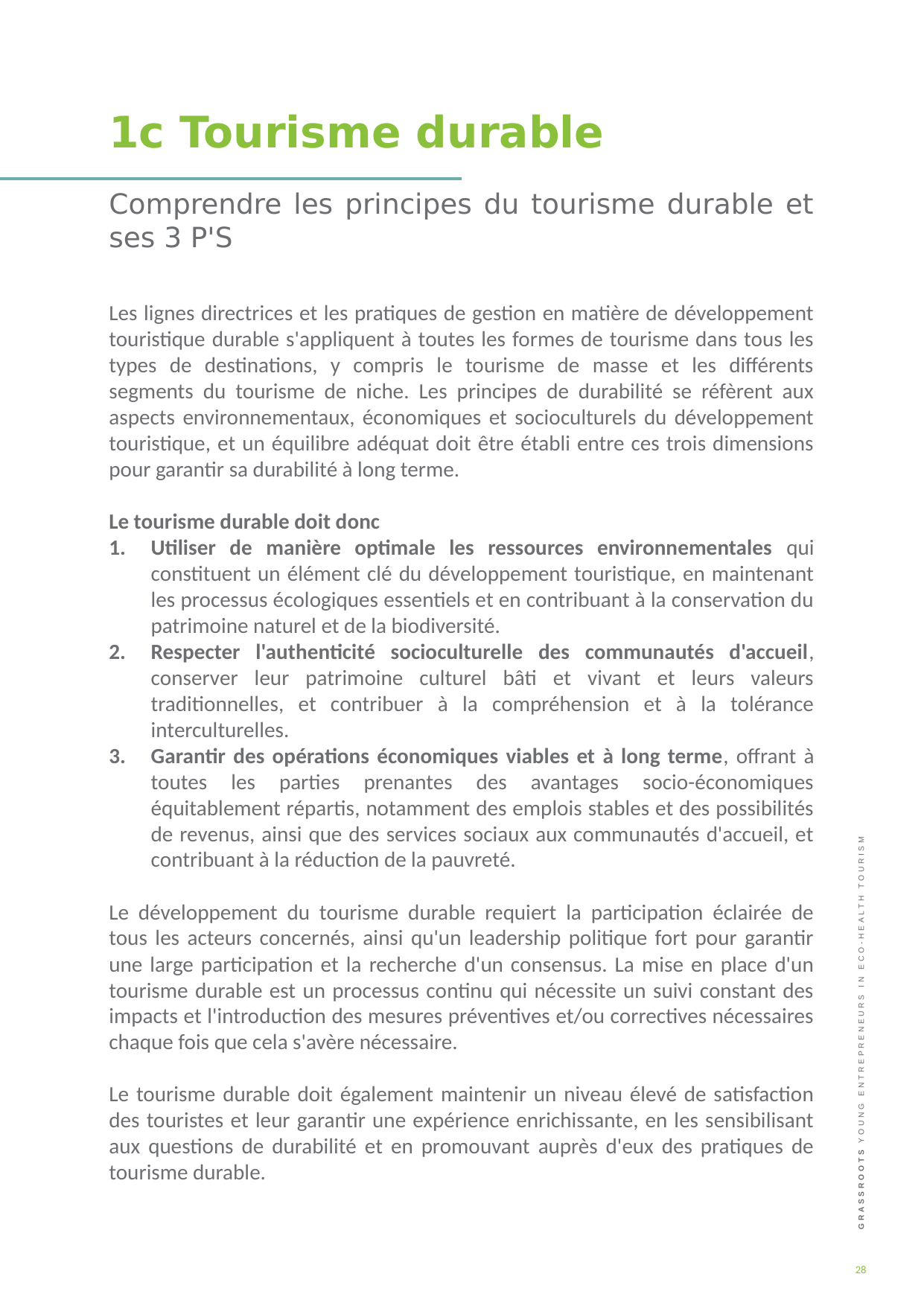

1c Tourisme durable
Comprendre les principes du tourisme durable et ses 3 P'S
Les lignes directrices et les pratiques de gestion en matière de développement touristique durable s'appliquent à toutes les formes de tourisme dans tous les types de destinations, y compris le tourisme de masse et les différents segments du tourisme de niche. Les principes de durabilité se réfèrent aux aspects environnementaux, économiques et socioculturels du développement touristique, et un équilibre adéquat doit être établi entre ces trois dimensions pour garantir sa durabilité à long terme.

Le tourisme durable doit donc
Utiliser de manière optimale les ressources environnementales qui constituent un élément clé du développement touristique, en maintenant les processus écologiques essentiels et en contribuant à la conservation du patrimoine naturel et de la biodiversité.
Respecter l'authenticité socioculturelle des communautés d'accueil, conserver leur patrimoine culturel bâti et vivant et leurs valeurs traditionnelles, et contribuer à la compréhension et à la tolérance interculturelles.
Garantir des opérations économiques viables et à long terme, offrant à toutes les parties prenantes des avantages socio-économiques équitablement répartis, notamment des emplois stables et des possibilités de revenus, ainsi que des services sociaux aux communautés d'accueil, et contribuant à la réduction de la pauvreté.

Le développement du tourisme durable requiert la participation éclairée de tous les acteurs concernés, ainsi qu'un leadership politique fort pour garantir une large participation et la recherche d'un consensus. La mise en place d'un tourisme durable est un processus continu qui nécessite un suivi constant des impacts et l'introduction des mesures préventives et/ou correctives nécessaires chaque fois que cela s'avère nécessaire.

Le tourisme durable doit également maintenir un niveau élevé de satisfaction des touristes et leur garantir une expérience enrichissante, en les sensibilisant aux questions de durabilité et en promouvant auprès d'eux des pratiques de tourisme durable.

28